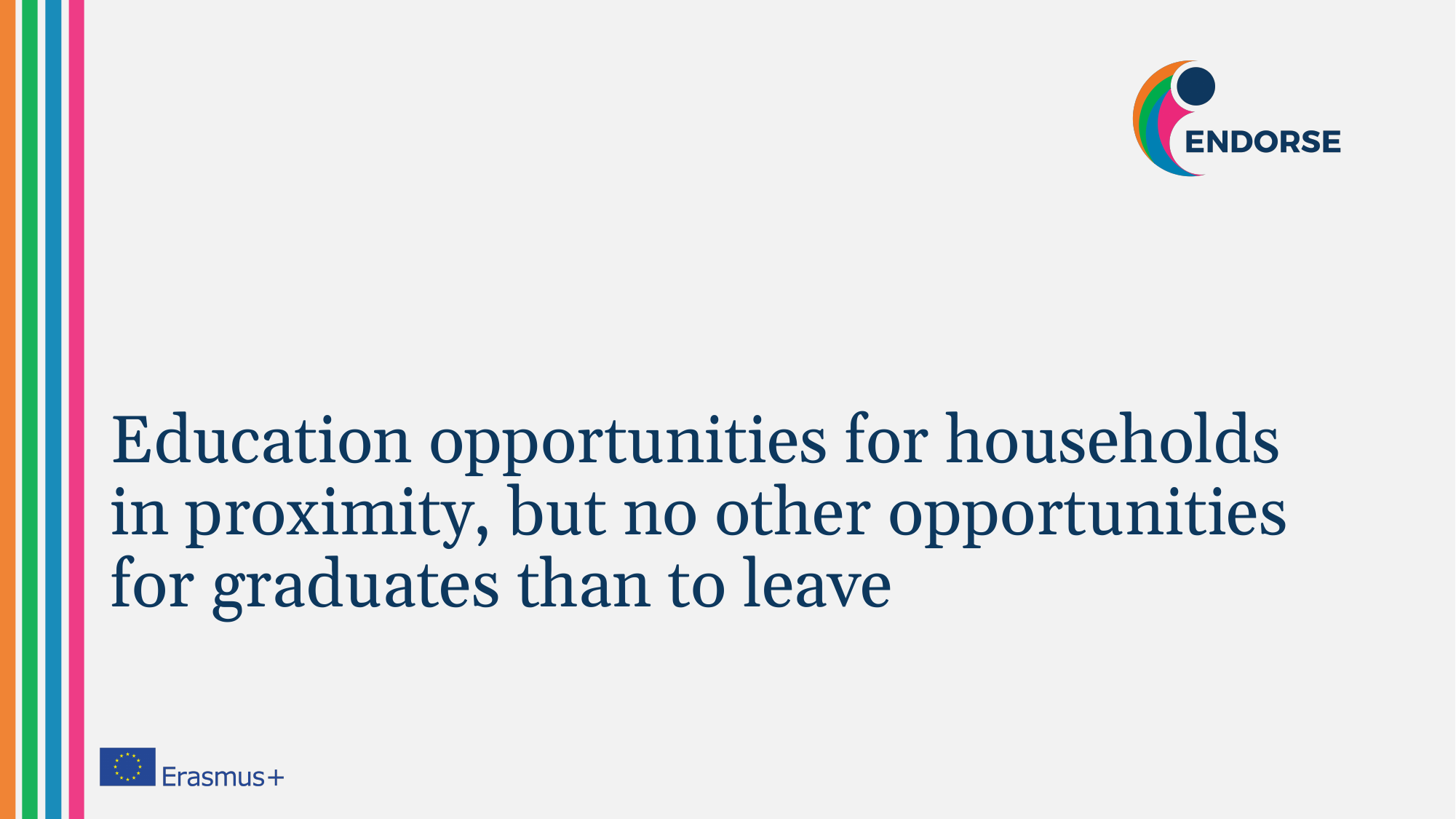

# Education opportunities for households in proximity, but no other opportunities for graduates than to leave